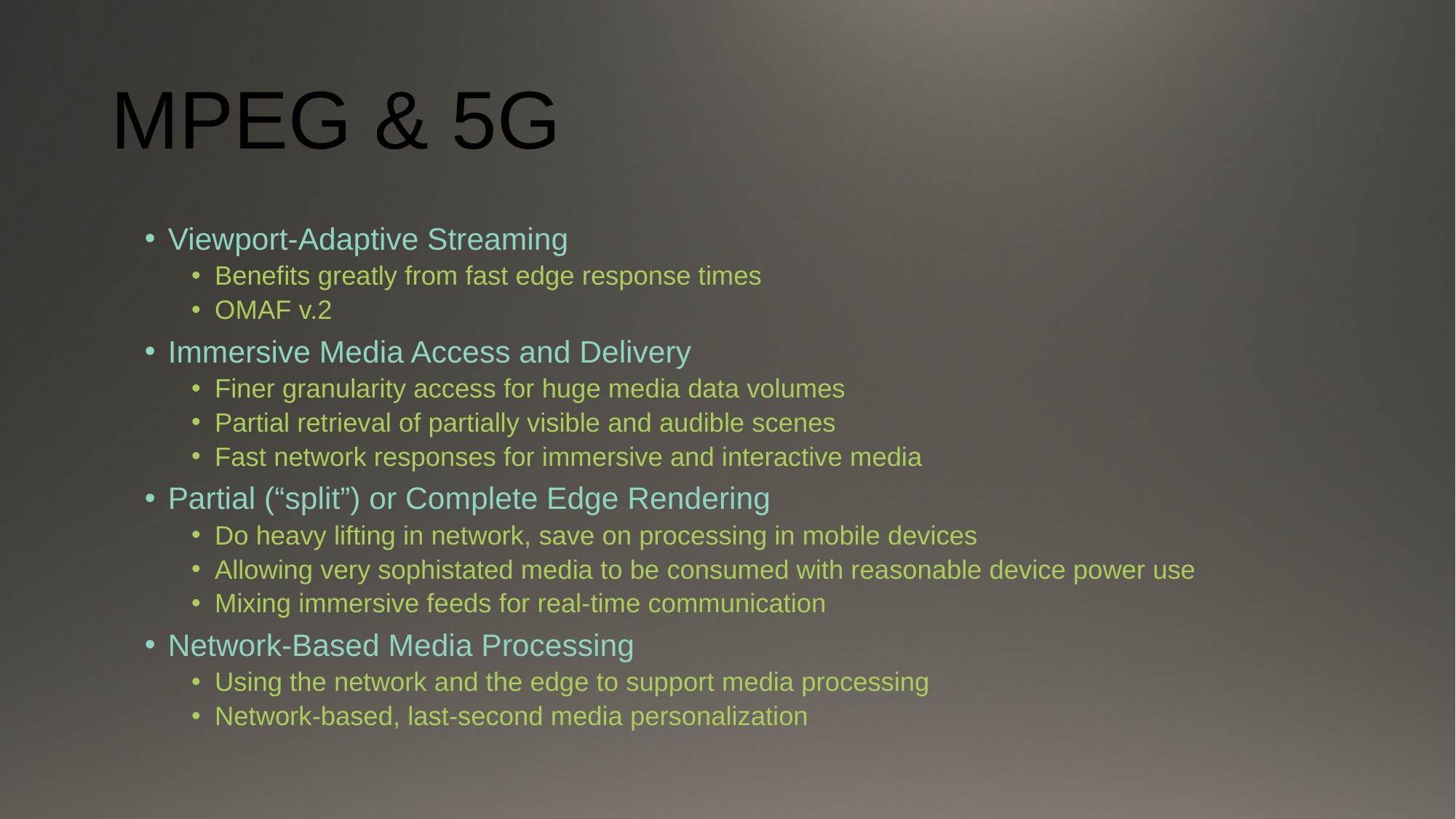

# MPEG & 5G
Viewport-Adaptive Streaming
Benefits greatly from fast edge response times
OMAF v.2
Immersive Media Access and Delivery
Finer granularity access for huge media data volumes
Partial retrieval of partially visible and audible scenes
Fast network responses for immersive and interactive media
Partial (“split”) or Complete Edge Rendering
Do heavy lifting in network, save on processing in mobile devices
Allowing very sophistated media to be consumed with reasonable device power use
Mixing immersive feeds for real-time communication
Network-Based Media Processing
Using the network and the edge to support media processing
Network-based, last-second media personalization